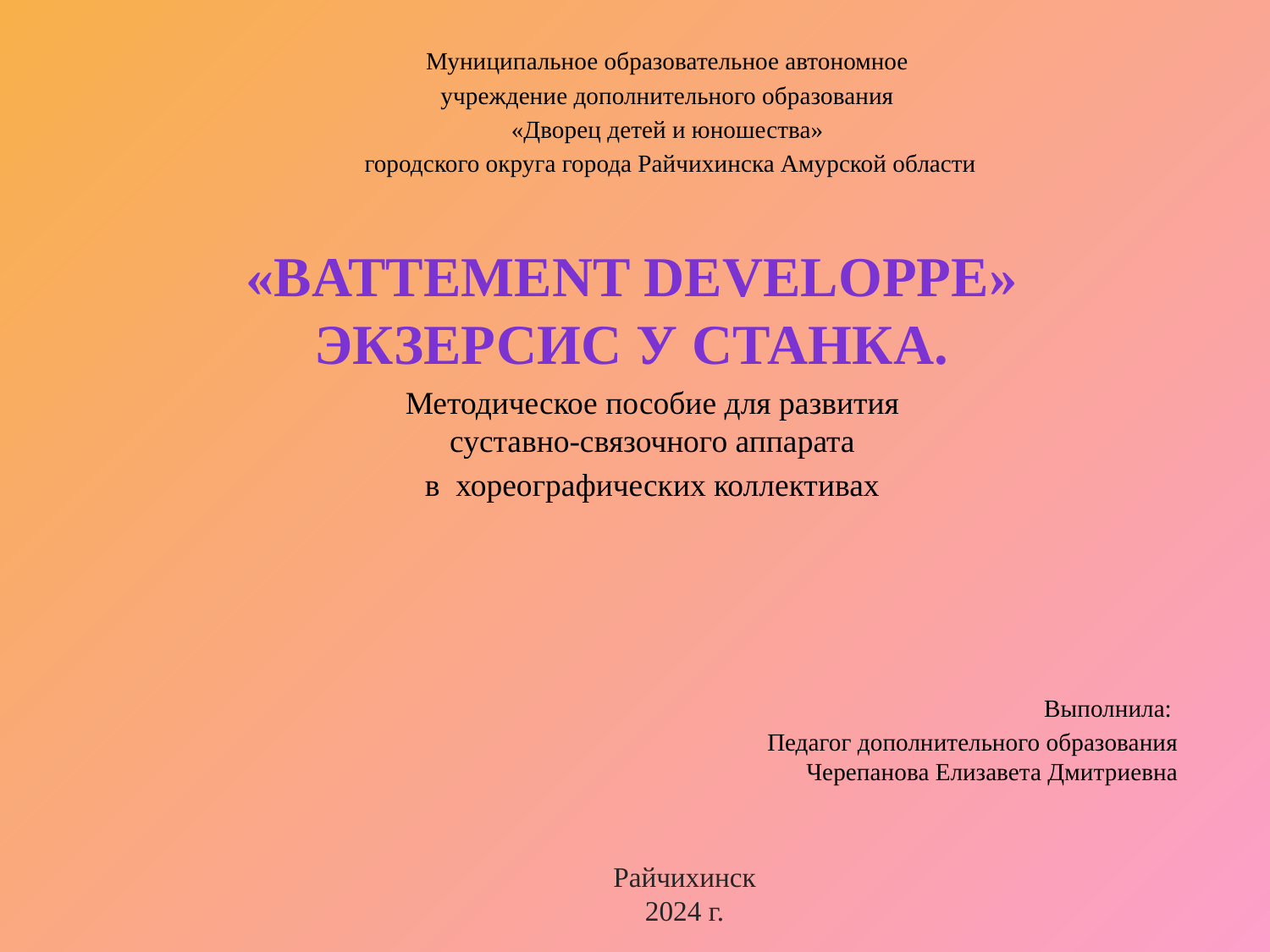

Муниципальное образовательное автономное
учреждение дополнительного образования
«Дворец детей и юношества»
городского округа города Райчихинска Амурской области
#
«BATTEMENT DEVELOPPE»
Экзерсис у станка.
Методическое пособие для развития суставно-связочного аппарата
в  хореографических коллективах
Выполнила:
Педагог дополнительного образования Черепанова Елизавета Дмитриевна
Райчихинск
2024 г.